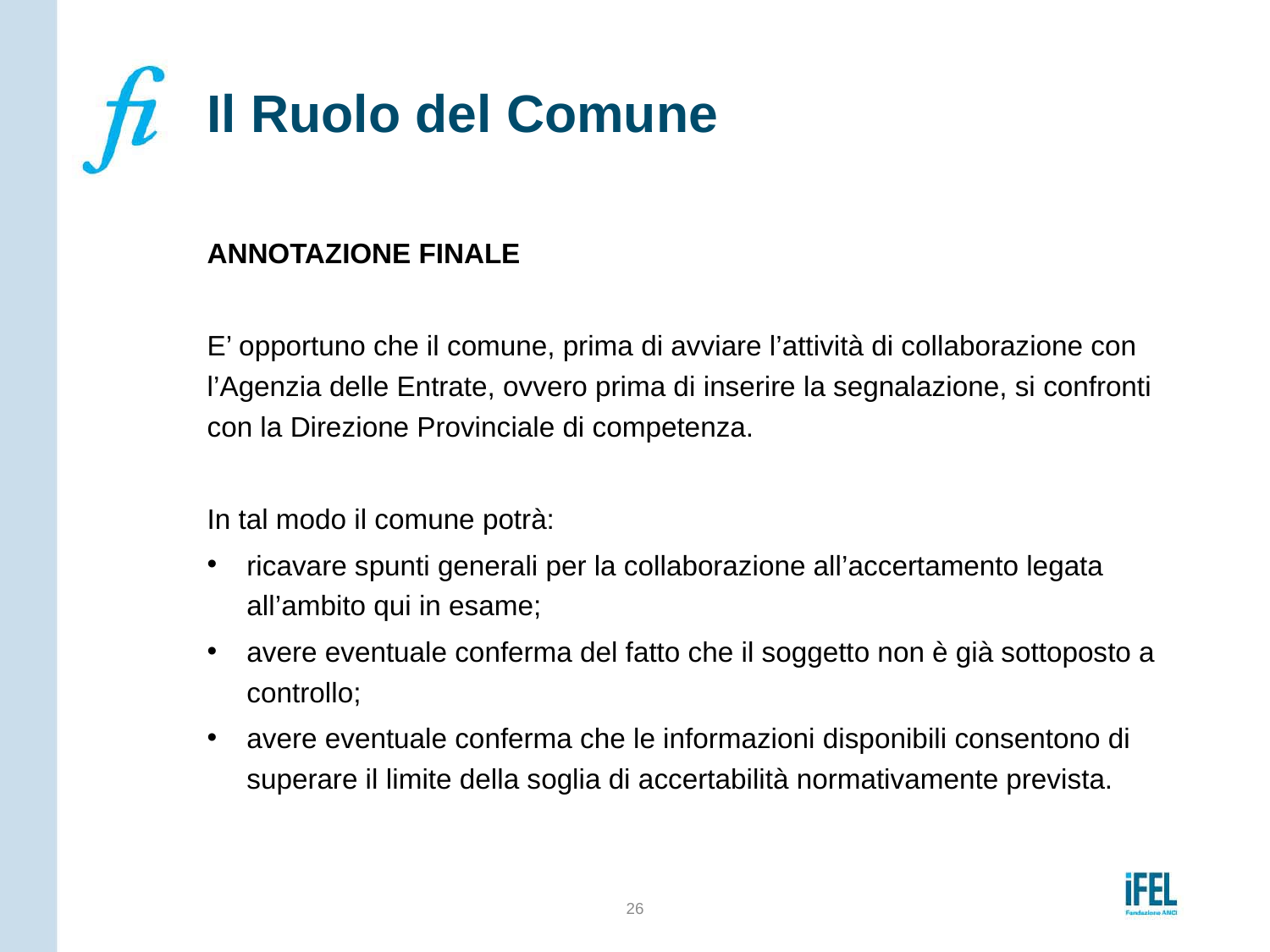

# Il Ruolo del Comune
ANNOTAZIONE FINALE

E’ opportuno che il comune, prima di avviare l’attività di collaborazione con l’Agenzia delle Entrate, ovvero prima di inserire la segnalazione, si confronti con la Direzione Provinciale di competenza.

In tal modo il comune potrà:
ricavare spunti generali per la collaborazione all’accertamento legata all’ambito qui in esame;
avere eventuale conferma del fatto che il soggetto non è già sottoposto a controllo;
avere eventuale conferma che le informazioni disponibili consentono di superare il limite della soglia di accertabilità normativamente prevista.

26